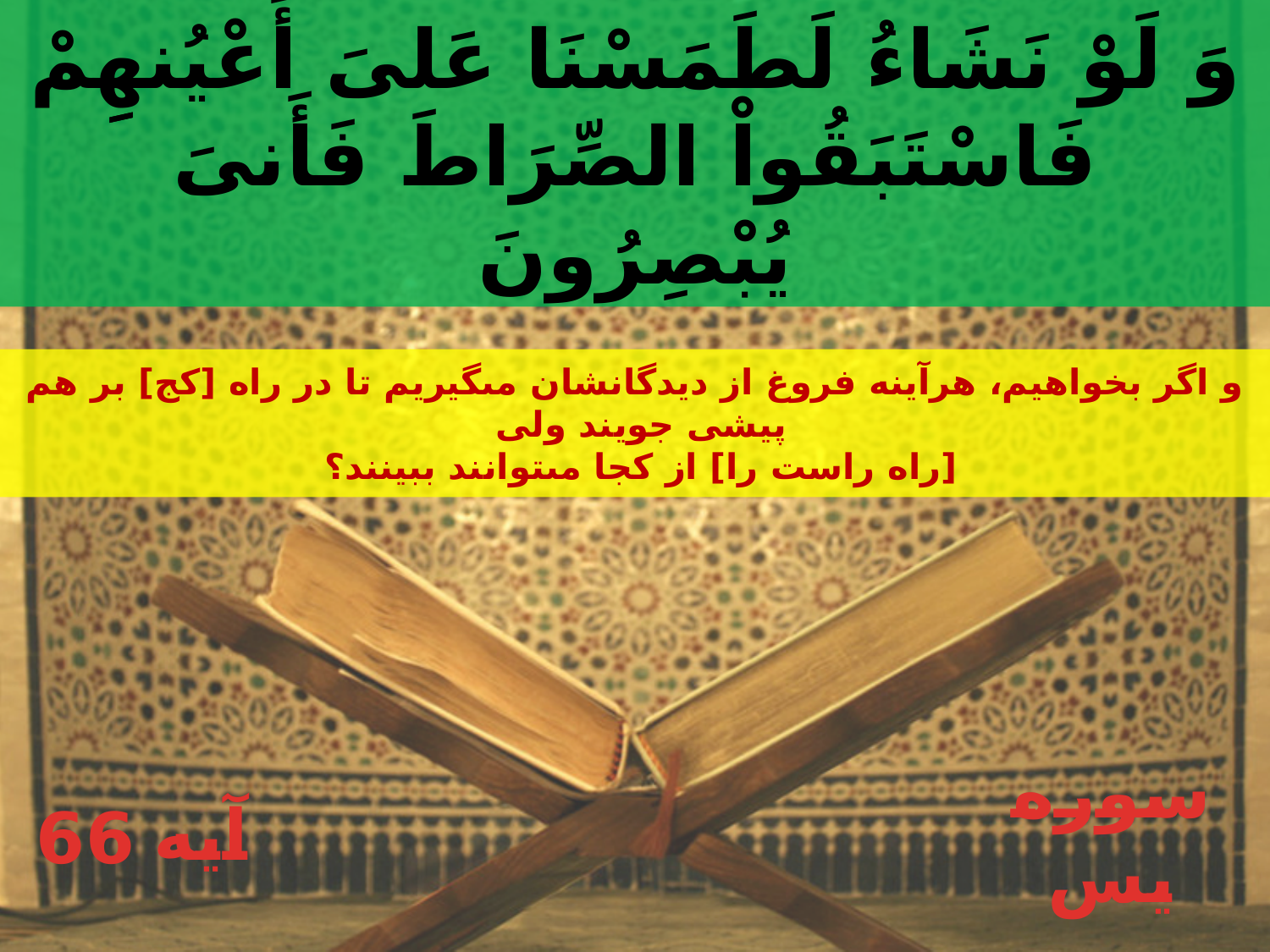

وَ لَوْ نَشَاءُ لَطَمَسْنَا عَلىَ أَعْيُنهِِمْ فَاسْتَبَقُواْ الصِّرَاطَ فَأَنىَ‏ يُبْصِرُونَ
و اگر بخواهيم، هرآينه فروغ از ديدگانشان مى‏گيريم تا در راه [كج‏] بر هم پيشى جويند ولى
[راه راست را] از كجا مى‏توانند ببينند؟
66